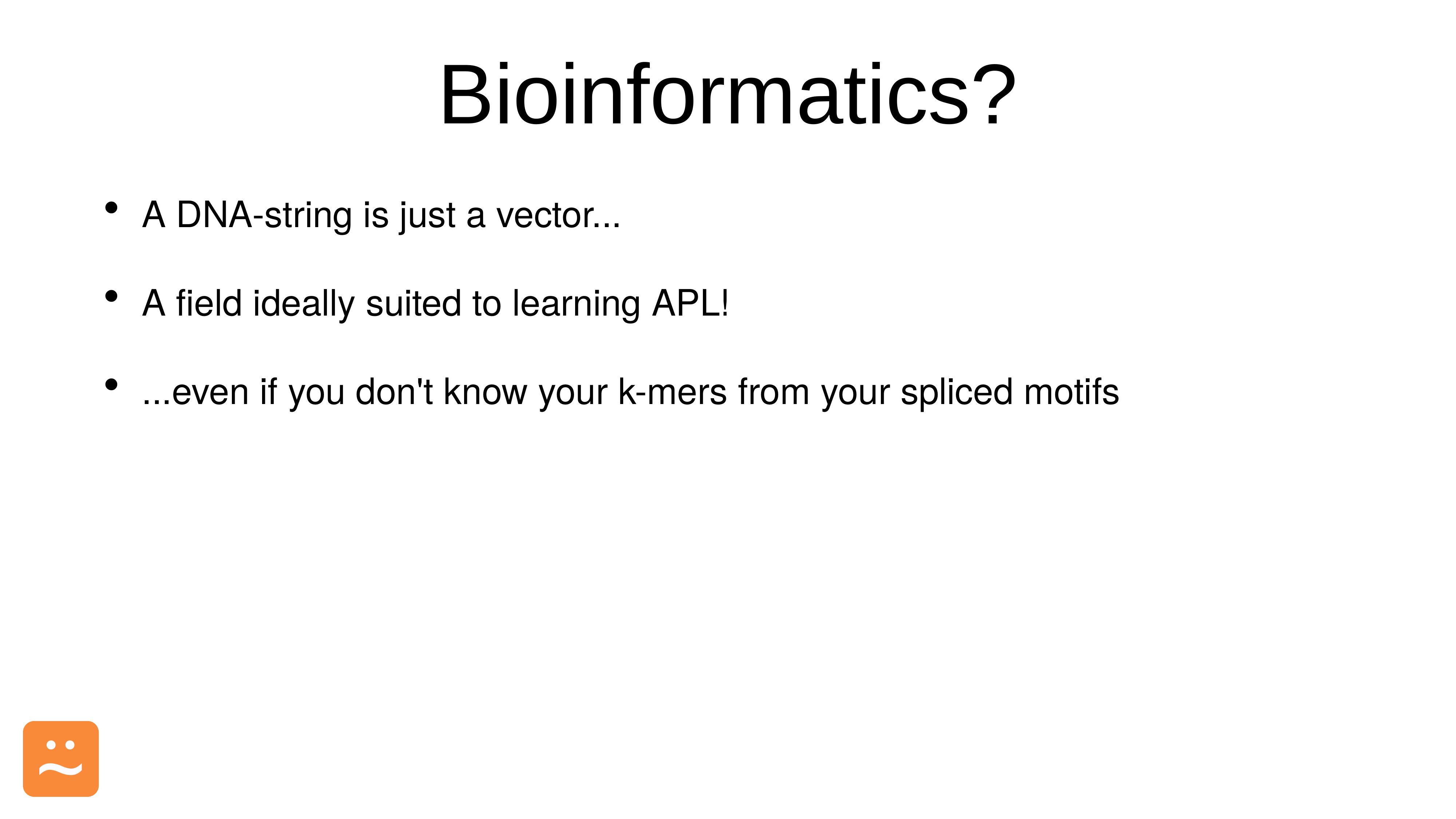

# Bioinformatics?
A DNA-string is just a vector...
A field ideally suited to learning APL!
...even if you don't know your k-mers from your spliced motifs
⍨